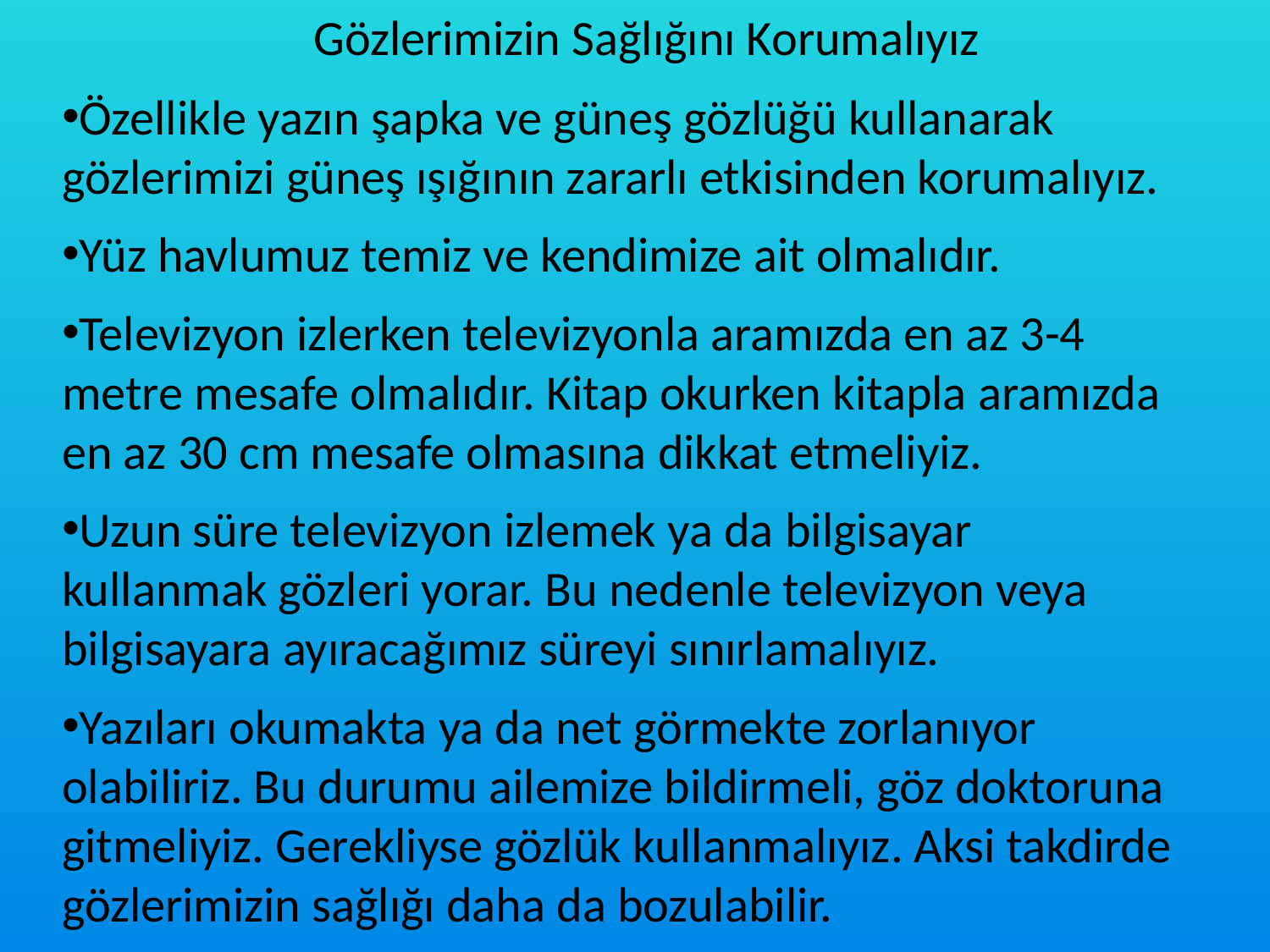

Gözlerimizin Sağlığını Korumalıyız
Özellikle yazın şapka ve güneş gözlüğü kullanarak gözlerimizi güneş ışığının zararlı etkisinden korumalıyız.

Yüz havlumuz temiz ve kendimize ait olmalıdır.

Televizyon izlerken televizyonla aramızda en az 3-4 metre mesafe olmalıdır. Kitap okurken kitapla aramızda en az 30 cm mesafe olmasına dikkat etmeliyiz.

Uzun süre televizyon izlemek ya da bilgisayar kullanmak gözleri yorar. Bu nedenle televizyon veya bilgisayara ayıracağımız süreyi sınırlamalıyız.

Yazıları okumakta ya da net görmekte zorlanıyor olabiliriz. Bu durumu ailemize bildirmeli, göz doktoruna gitmeliyiz. Gerekliyse gözlük kullanmalıyız. Aksi takdirde gözlerimizin sağlığı daha da bozulabilir.